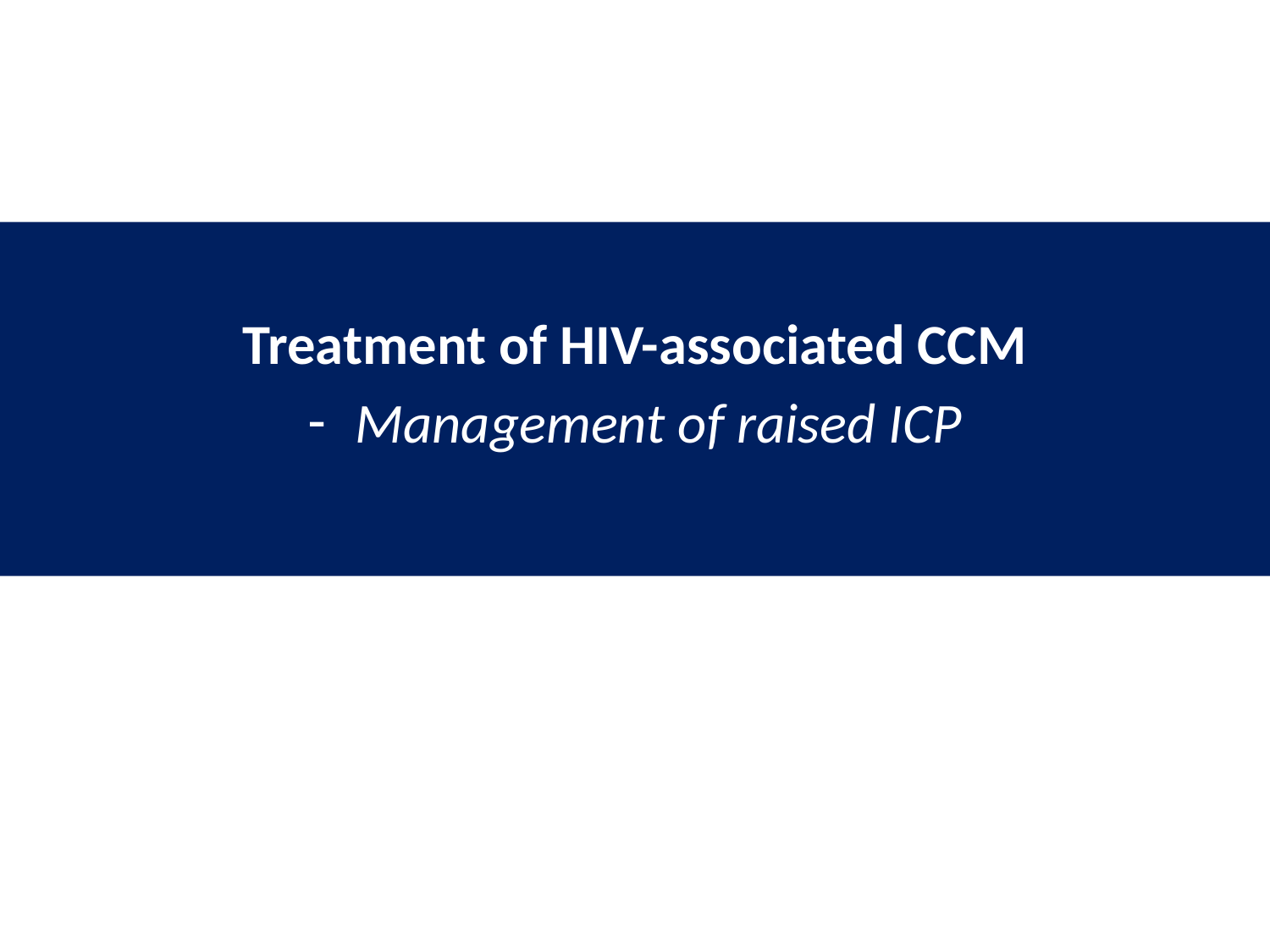

Treatment of HIV-associated CCM
Management of raised ICP